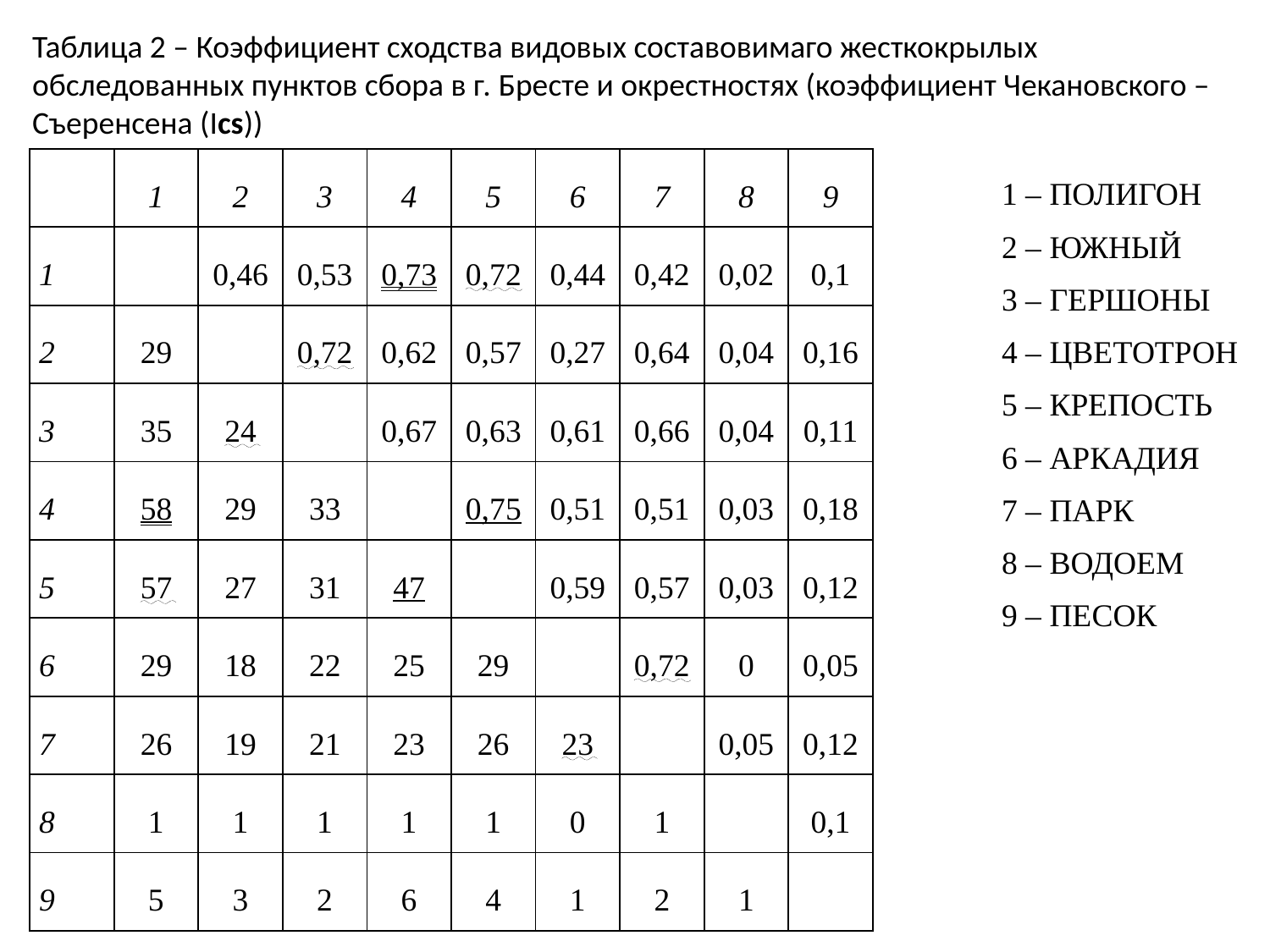

Таблица 2 – Коэффициент сходства видовых составовимаго жесткокрылых обследованных пунктов сбора в г. Бресте и окрестностях (коэффициент Чекановского –Съеренсена (Ics))
|  | 1 | 2 | 3 | 4 | 5 | 6 | 7 | 8 | 9 |
| --- | --- | --- | --- | --- | --- | --- | --- | --- | --- |
| 1 |  | 0,46 | 0,53 | 0,73 | 0,72 | 0,44 | 0,42 | 0,02 | 0,1 |
| 2 | 29 |  | 0,72 | 0,62 | 0,57 | 0,27 | 0,64 | 0,04 | 0,16 |
| 3 | 35 | 24 |  | 0,67 | 0,63 | 0,61 | 0,66 | 0,04 | 0,11 |
| 4 | 58 | 29 | 33 |  | 0,75 | 0,51 | 0,51 | 0,03 | 0,18 |
| 5 | 57 | 27 | 31 | 47 |  | 0,59 | 0,57 | 0,03 | 0,12 |
| 6 | 29 | 18 | 22 | 25 | 29 |  | 0,72 | 0 | 0,05 |
| 7 | 26 | 19 | 21 | 23 | 26 | 23 |  | 0,05 | 0,12 |
| 8 | 1 | 1 | 1 | 1 | 1 | 0 | 1 |  | 0,1 |
| 9 | 5 | 3 | 2 | 6 | 4 | 1 | 2 | 1 |  |
| 1 – ПОЛИГОН 2 – ЮЖНЫЙ 3 – ГЕРШОНЫ 4 – ЦВЕТОТРОН 5 – КРЕПОСТЬ 6 – АРКАДИЯ 7 – ПАРК 8 – ВОДОЕМ 9 – ПЕСОК |
| --- |